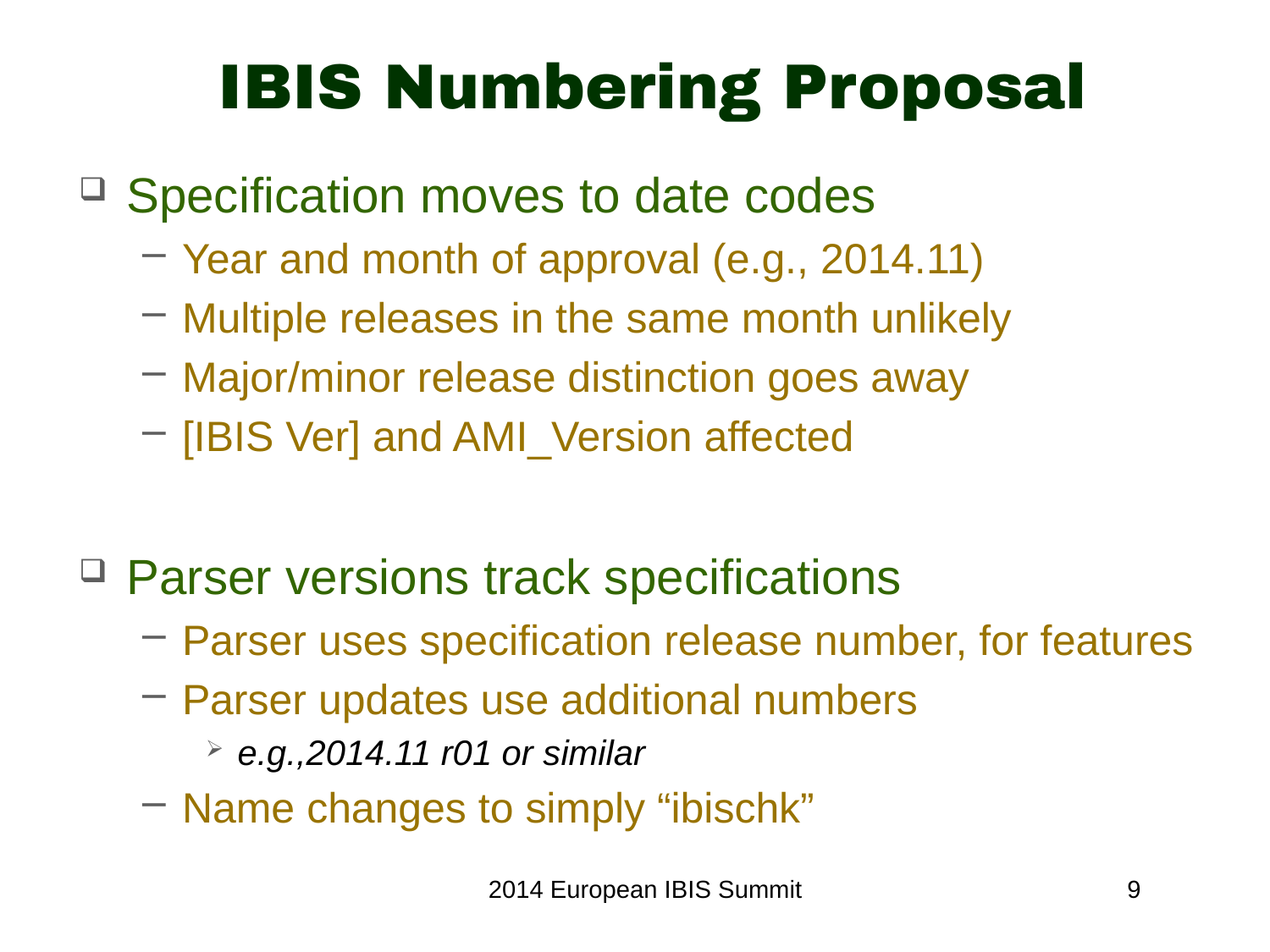

# IBIS Numbering Proposal
Specification moves to date codes
Year and month of approval (e.g., 2014.11)
Multiple releases in the same month unlikely
Major/minor release distinction goes away
[IBIS Ver] and AMI_Version affected

Parser versions track specifications
Parser uses specification release number, for features
Parser updates use additional numbers
e.g.,2014.11 r01 or similar
Name changes to simply “ibischk”

2014 European IBIS Summit

9